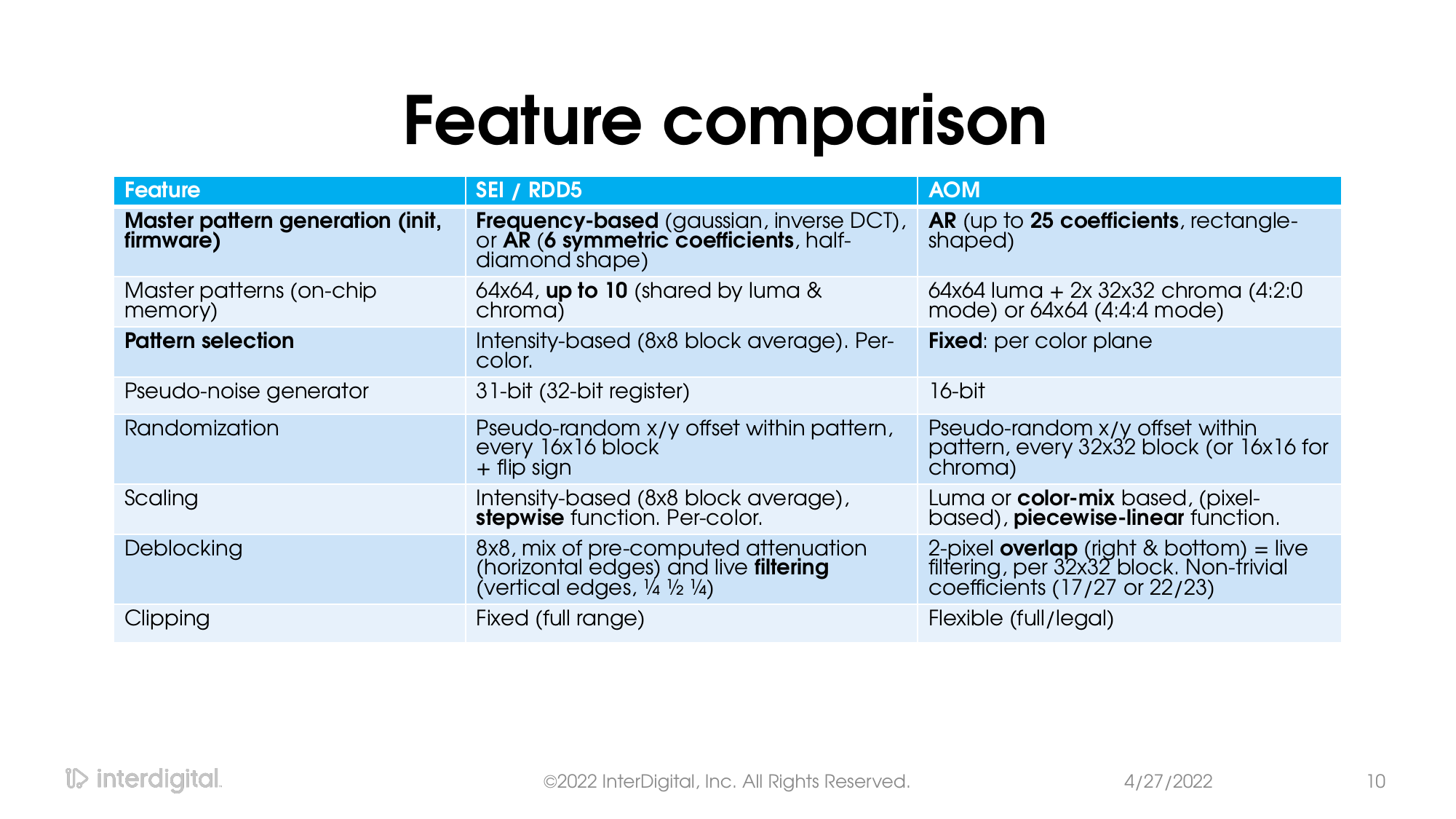

# Feature comparison
| Feature | SEI / RDD5 | AOM |
| --- | --- | --- |
| Master pattern generation (init, firmware) | Frequency-based (gaussian, inverse DCT), or AR (6 symmetric coefficients, half-diamond shape) | AR (up to 25 coefficients, rectangle-shaped) |
| Master patterns (on-chip memory) | 64x64, up to 10 (shared by luma & chroma) | 64x64 luma + 2x 32x32 chroma (4:2:0 mode) or 64x64 (4:4:4 mode) |
| Pattern selection | Intensity-based (8x8 block average). Per-color. | Fixed: per color plane |
| Pseudo-noise generator | 31-bit (32-bit register) | 16-bit |
| Randomization | Pseudo-random x/y offset within pattern, every 16x16 block + flip sign | Pseudo-random x/y offset within pattern, every 32x32 block (or 16x16 for chroma) |
| Scaling | Intensity-based (8x8 block average), stepwise function. Per-color. | Luma or color-mix based, (pixel-based), piecewise-linear function. |
| Deblocking | 8x8, mix of pre-computed attenuation (horizontal edges) and live filtering (vertical edges, ¼ ½ ¼) | 2-pixel overlap (right & bottom) = live filtering, per 32x32 block. Non-trivial coefficients (17/27 or 22/23) |
| Clipping | Fixed (full range) | Flexible (full/legal) |
©2022 InterDigital, Inc. All Rights Reserved.
4/27/2022
10